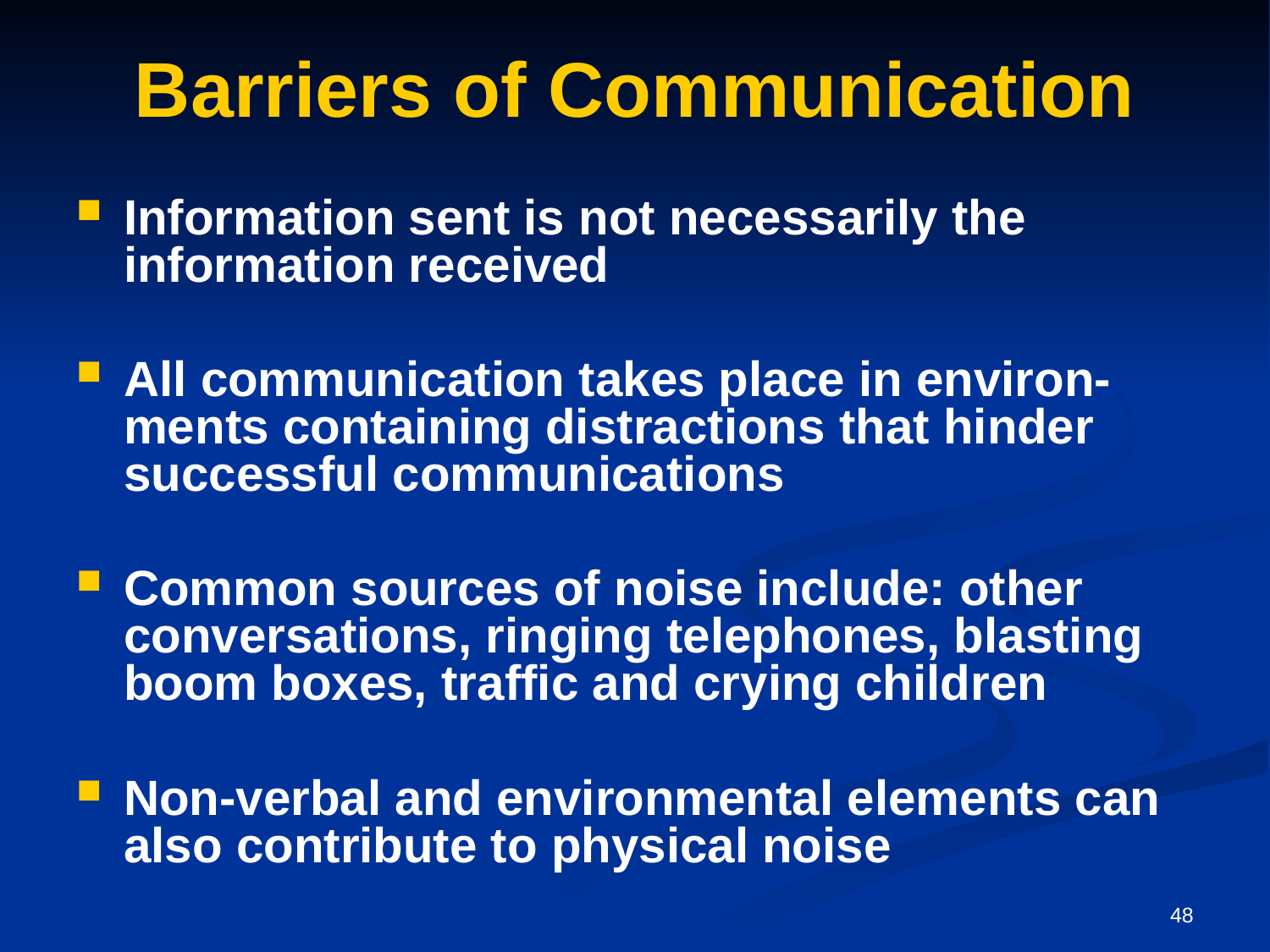

# Barriers of Communication
Information sent is not necessarily the information received

All communication takes place in environ-ments containing distractions that hinder successful communications

Common sources of noise include: other conversations, ringing telephones, blasting boom boxes, traffic and crying children

Non-verbal and environmental elements can also contribute to physical noise
48